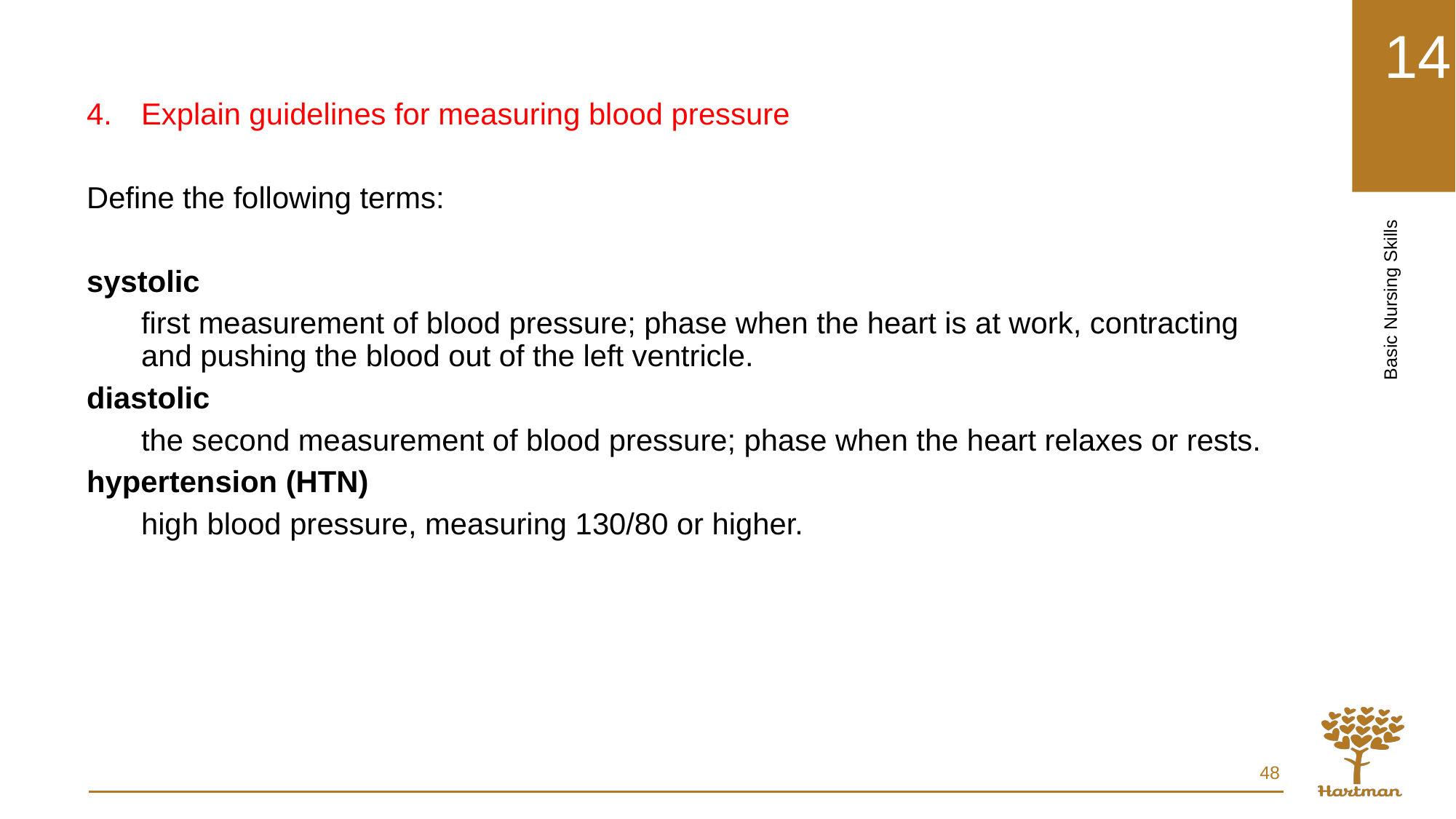

Explain guidelines for measuring blood pressure

Define the following terms:

systolic
first measurement of blood pressure; phase when the heart is at work, contracting and pushing the blood out of the left ventricle.
diastolic
the second measurement of blood pressure; phase when the heart relaxes or rests.
hypertension (HTN)
high blood pressure, measuring 130/80 or higher.

48